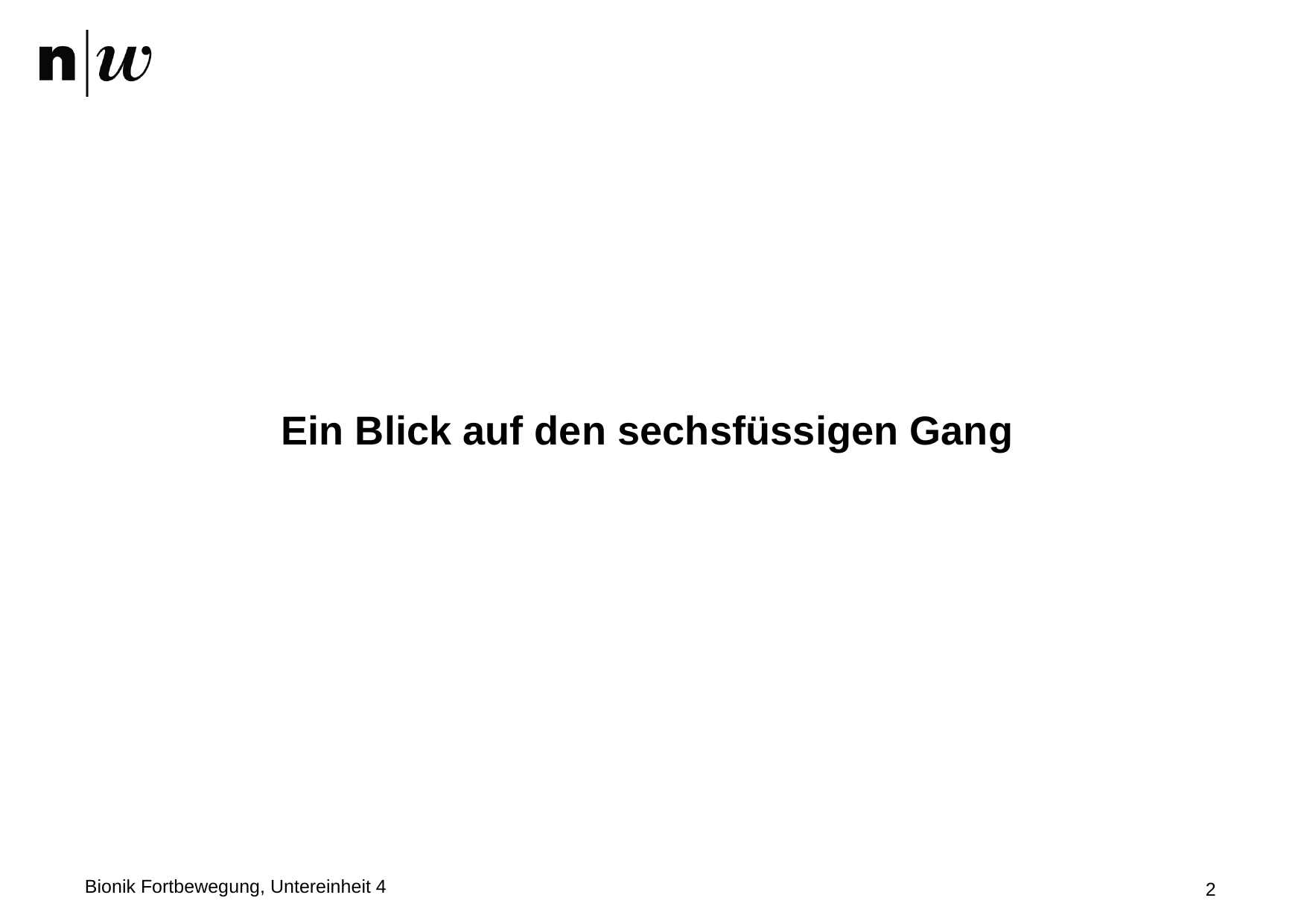

# Ein Blick auf den sechsfüssigen Gang
Bionik Fortbewegung, Untereinheit 4
2